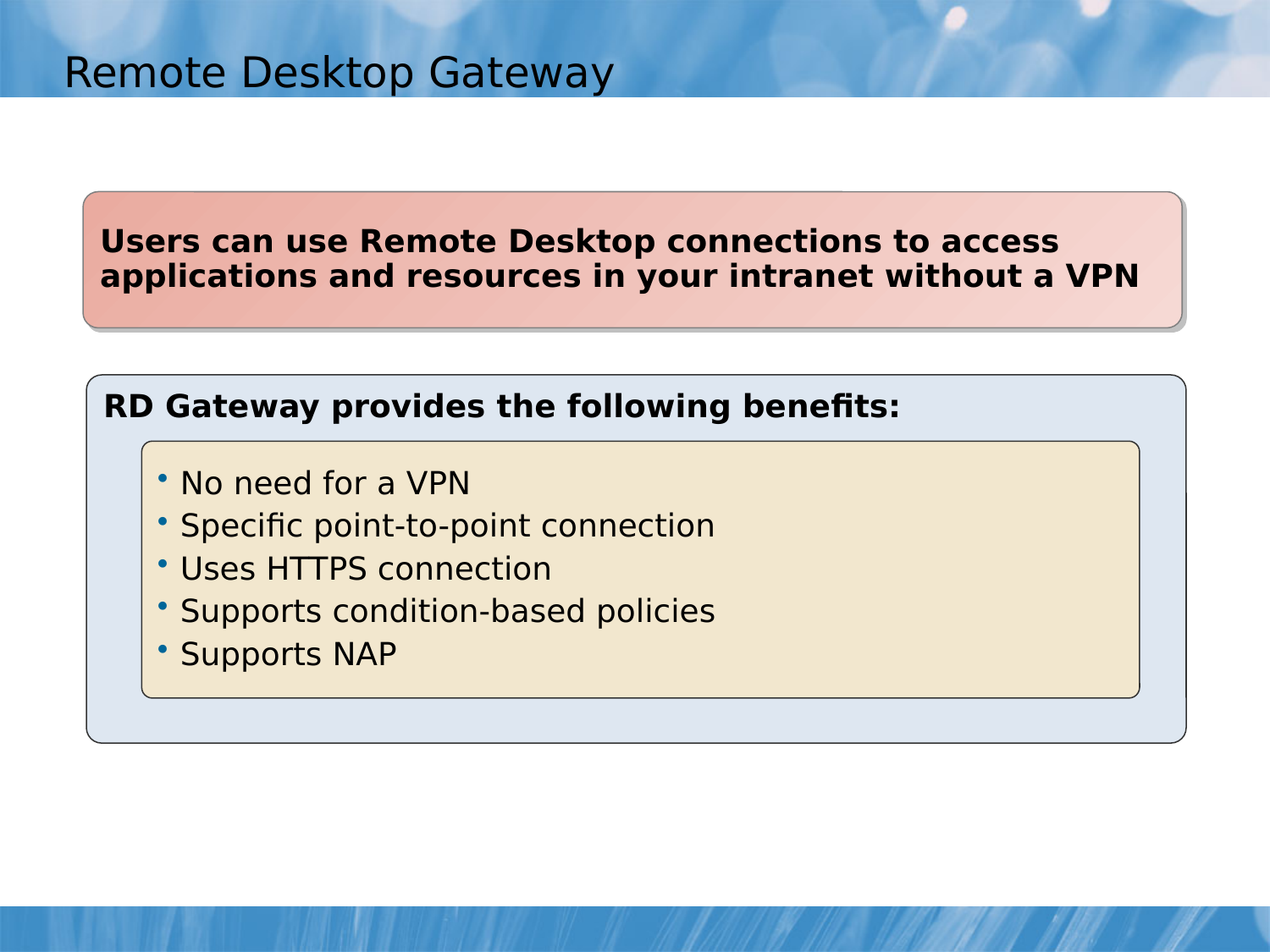

# Remote Desktop Gateway
Users can use Remote Desktop connections to access applications and resources in your intranet without a VPN
RD Gateway provides the following benefits:
No need for a VPN
Specific point-to-point connection
Uses HTTPS connection
Supports condition-based policies
Supports NAP